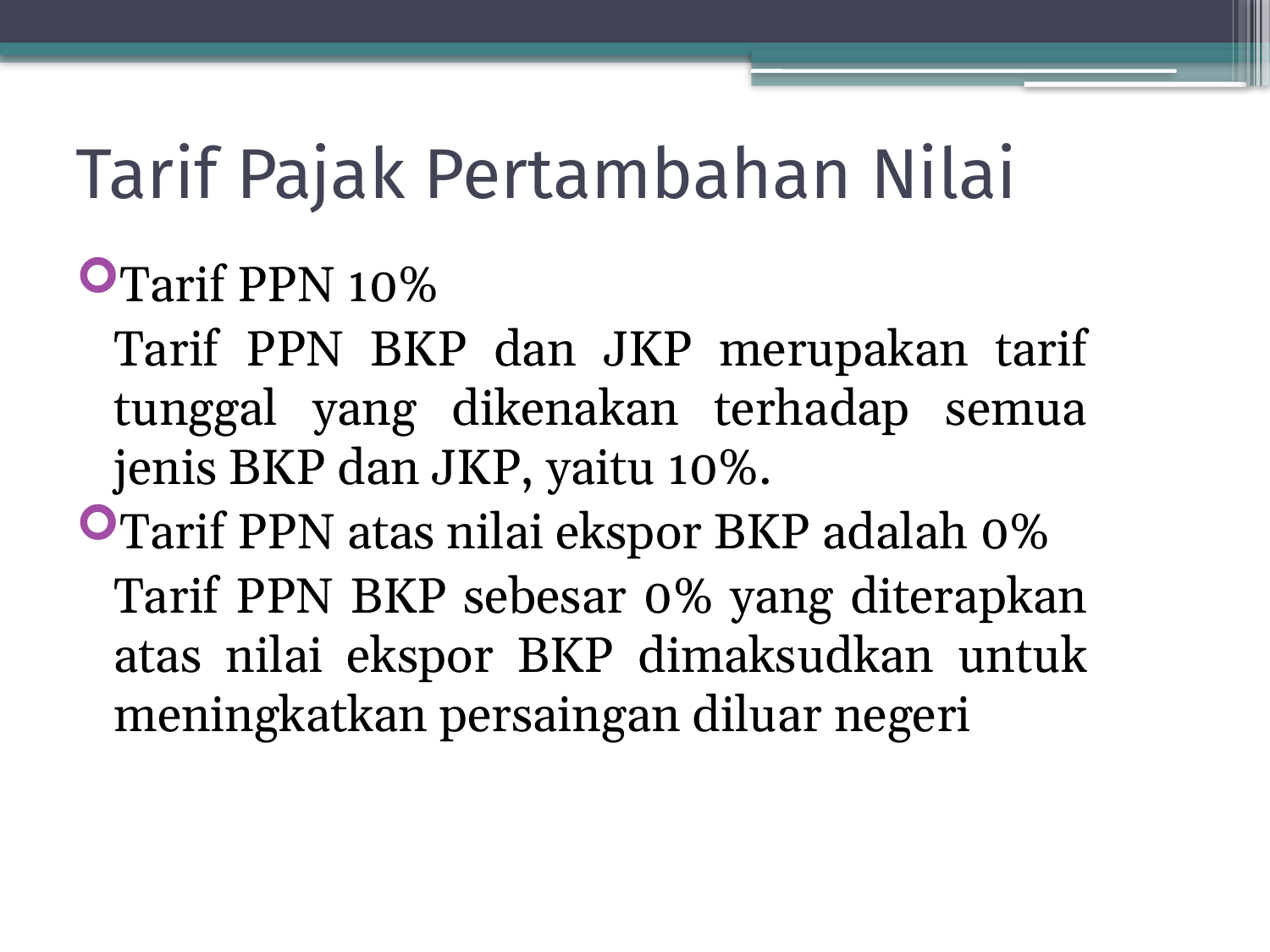

# Tarif Pajak Pertambahan Nilai
Tarif PPN 10%
Tarif PPN BKP dan JKP merupakan tarif tunggal yang dikenakan terhadap semua jenis BKP dan JKP, yaitu 10%.
Tarif PPN atas nilai ekspor BKP adalah 0%
Tarif PPN BKP sebesar 0% yang diterapkan atas nilai ekspor BKP dimaksudkan untuk meningkatkan persaingan diluar negeri